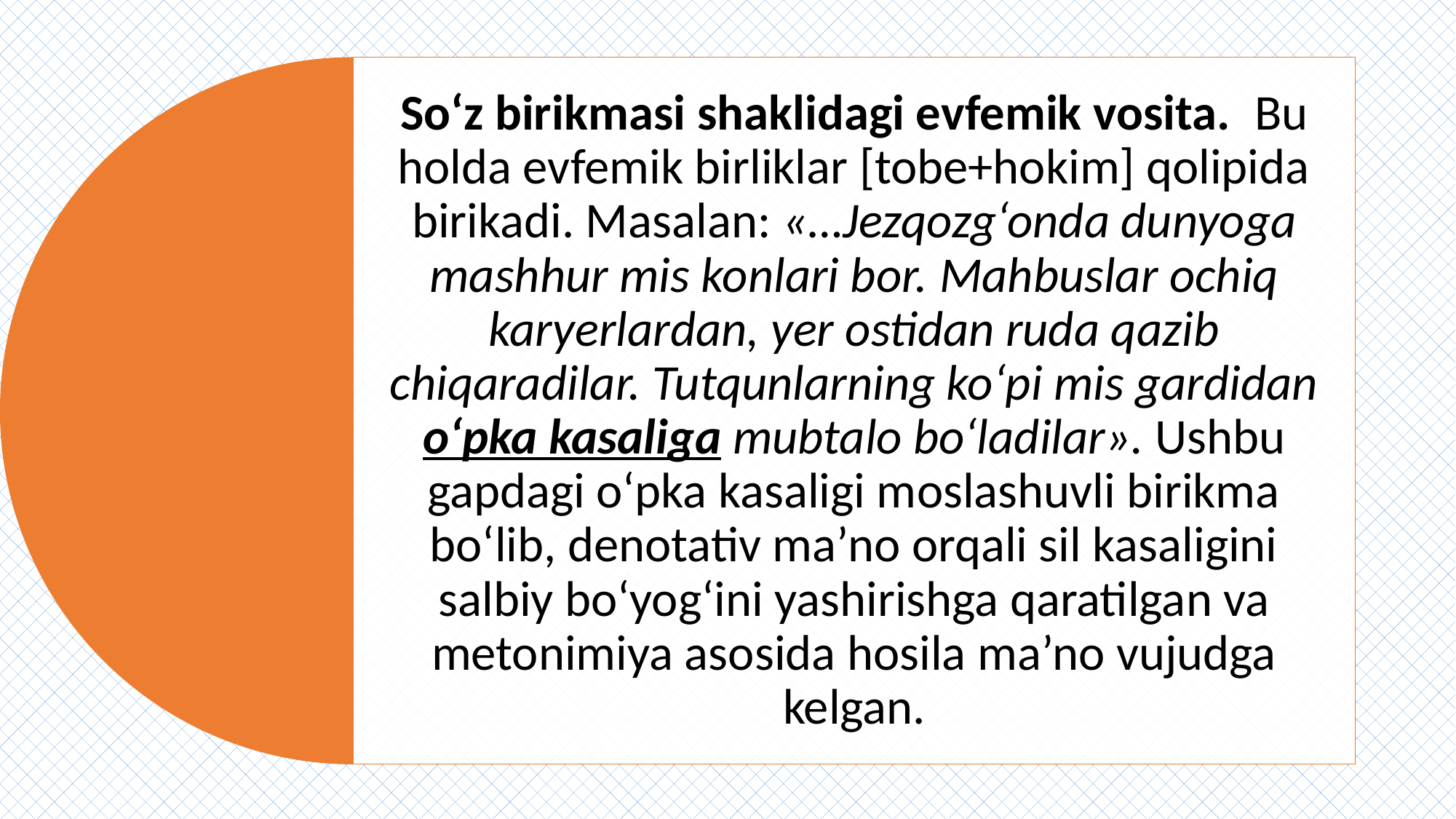

#
So‘z birikmasi shaklidagi evfemik vosita.  Bu holda evfemik birliklar [tobe+hokim] qolipida birikadi. Masalan: «…Jezqozg‘onda dunyoga mashhur mis konlari bor. Mahbuslar ochiq karyerlardan, yer ostidan ruda qazib chiqaradilar. Tutqunlarning ko‘pi mis gardidan o‘pka kasaliga mubtalo bo‘ladilar». Ushbu gapdagi o‘pka kasaligi moslashuvli birikma bo‘lib, denotativ ma’no orqali sil kasaligini salbiy bo‘yog‘ini yashirishga qaratilgan va metonimiya asosida hosila ma’no vujudga kelgan.